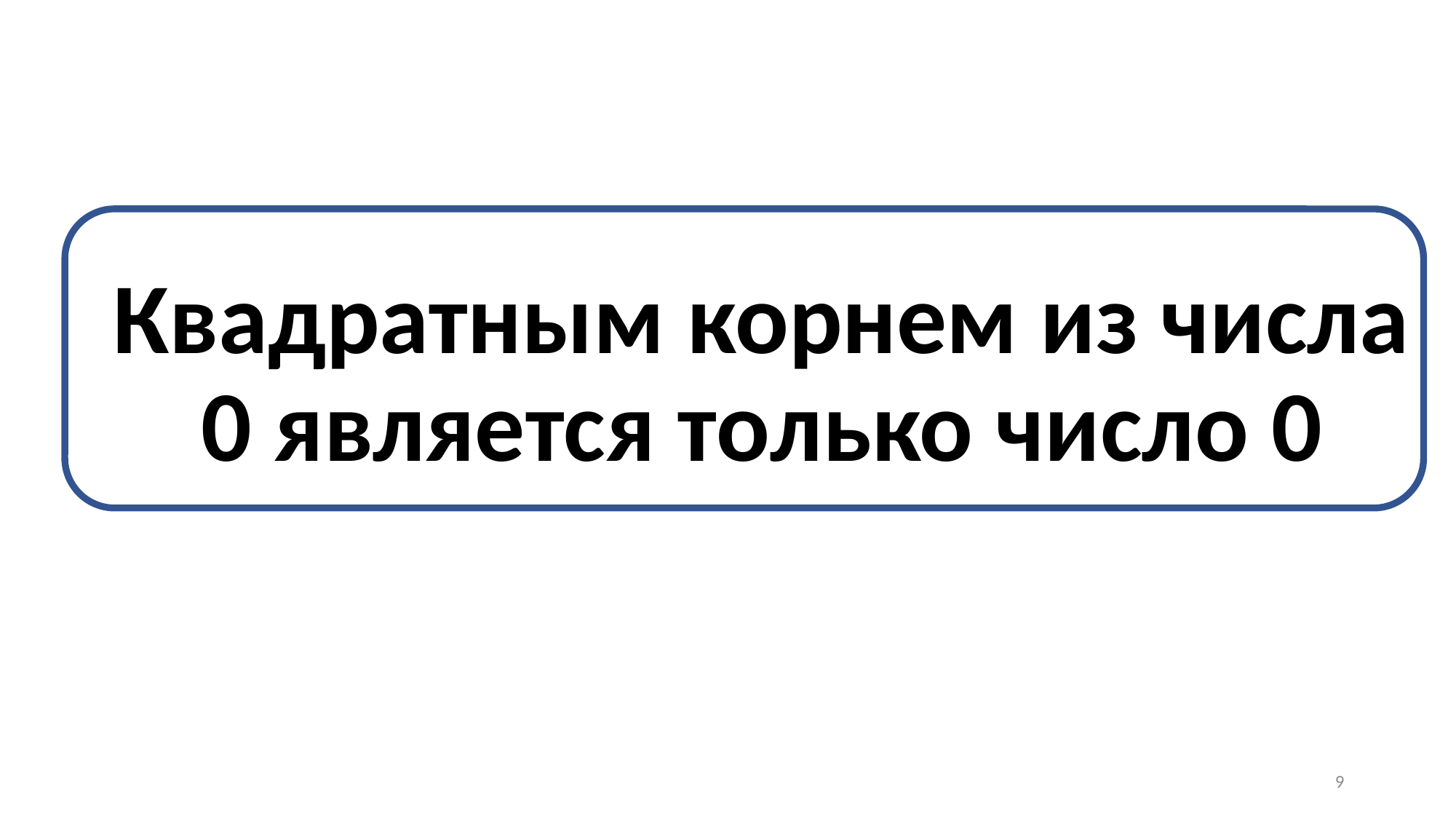

Квадратным корнем из числа 0 является только число 0
9